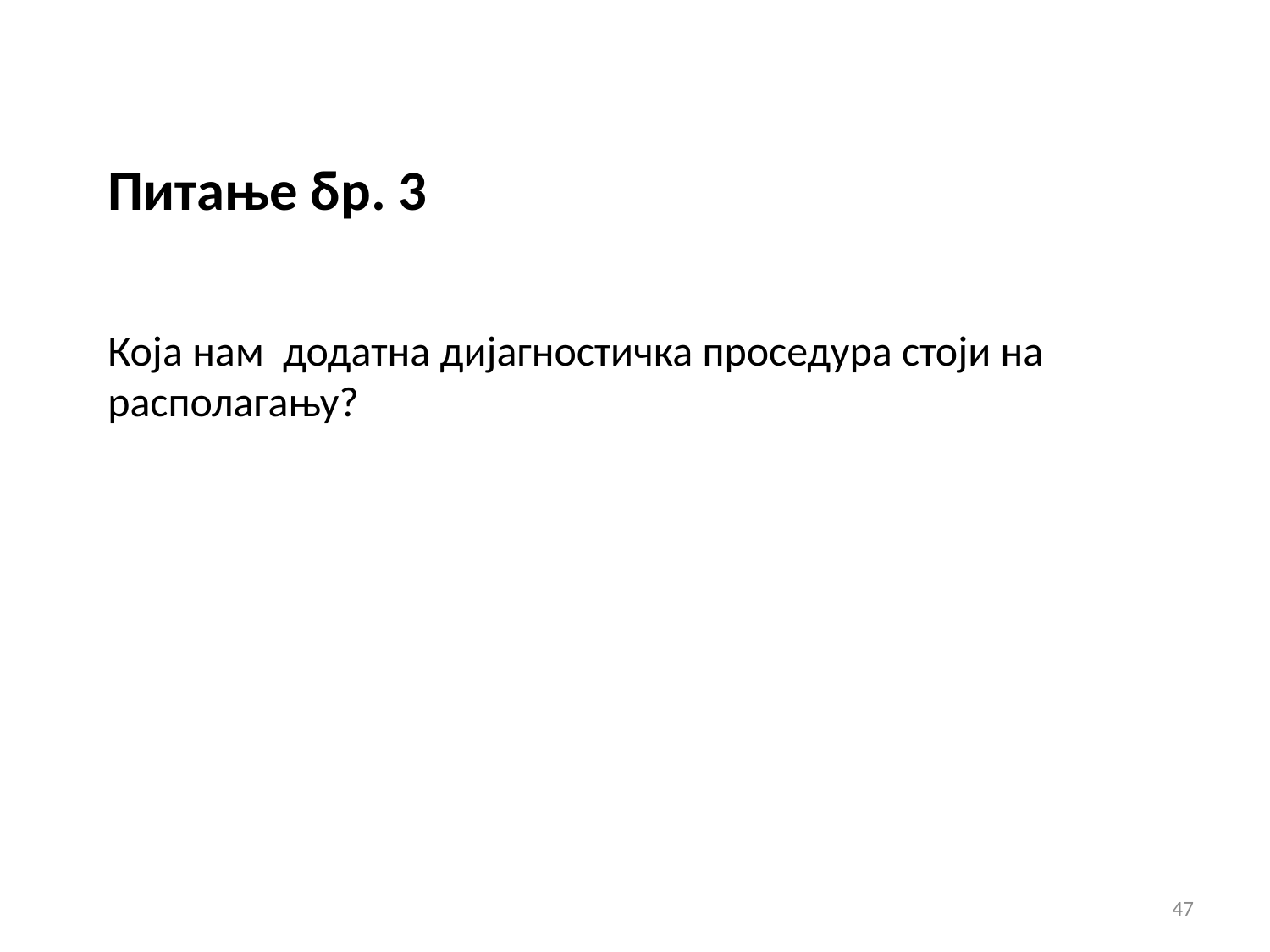

Питање бр. 3

Која нам  додатна дијагностичка проседура стоји на располагању?
47